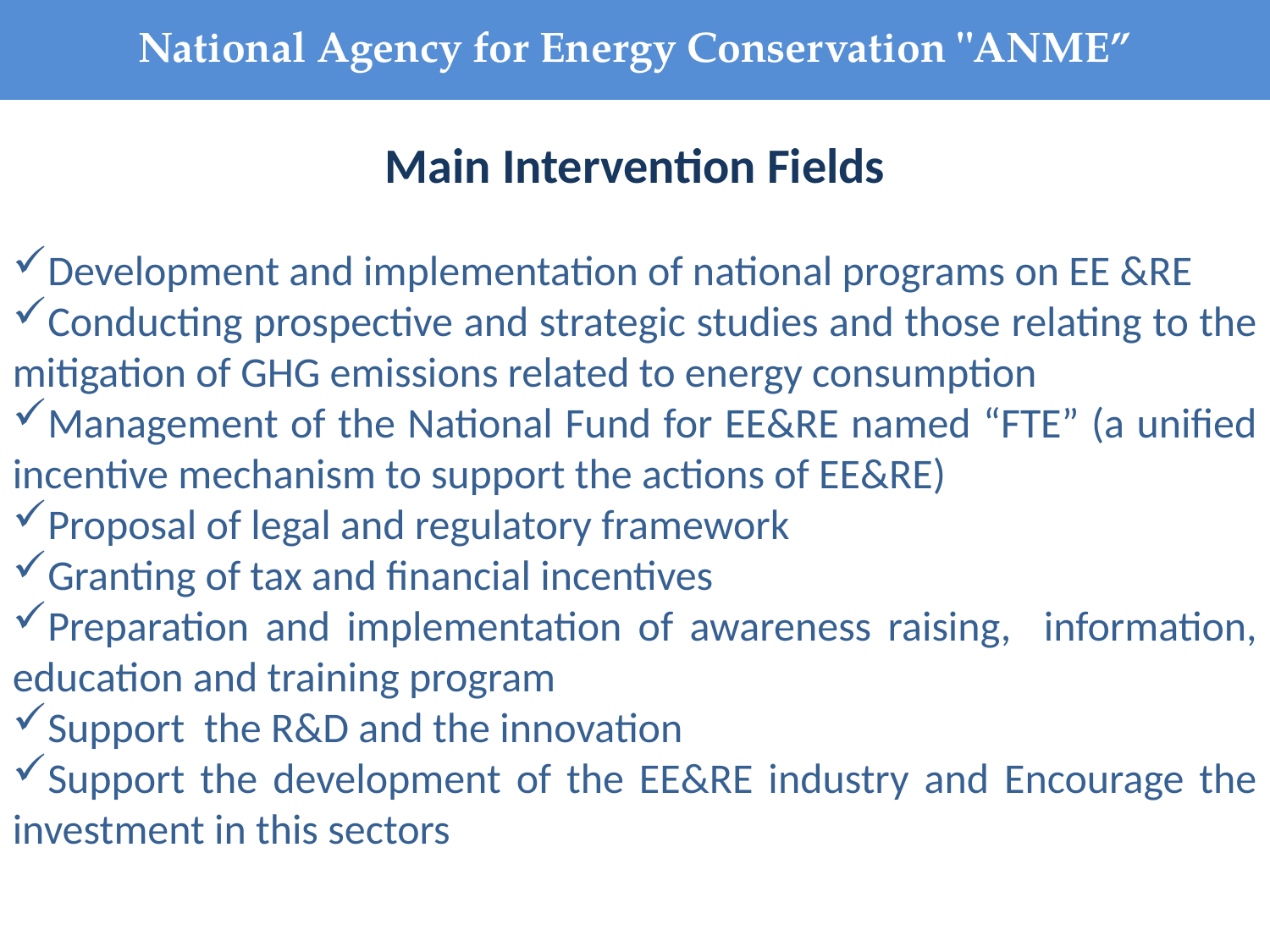

National Agency for Energy Conservation "ANME”
Main Intervention Fields

Development and implementation of national programs on EE &RE
Conducting prospective and strategic studies and those relating to the mitigation of GHG emissions related to energy consumption
Management of the National Fund for EE&RE named “FTE” (a unified incentive mechanism to support the actions of EE&RE)
Proposal of legal and regulatory framework
Granting of tax and financial incentives
Preparation and implementation of awareness raising,  information, education and training program
Support  the R&D and the innovation
Support the development of the EE&RE industry and Encourage the investment in this sectors